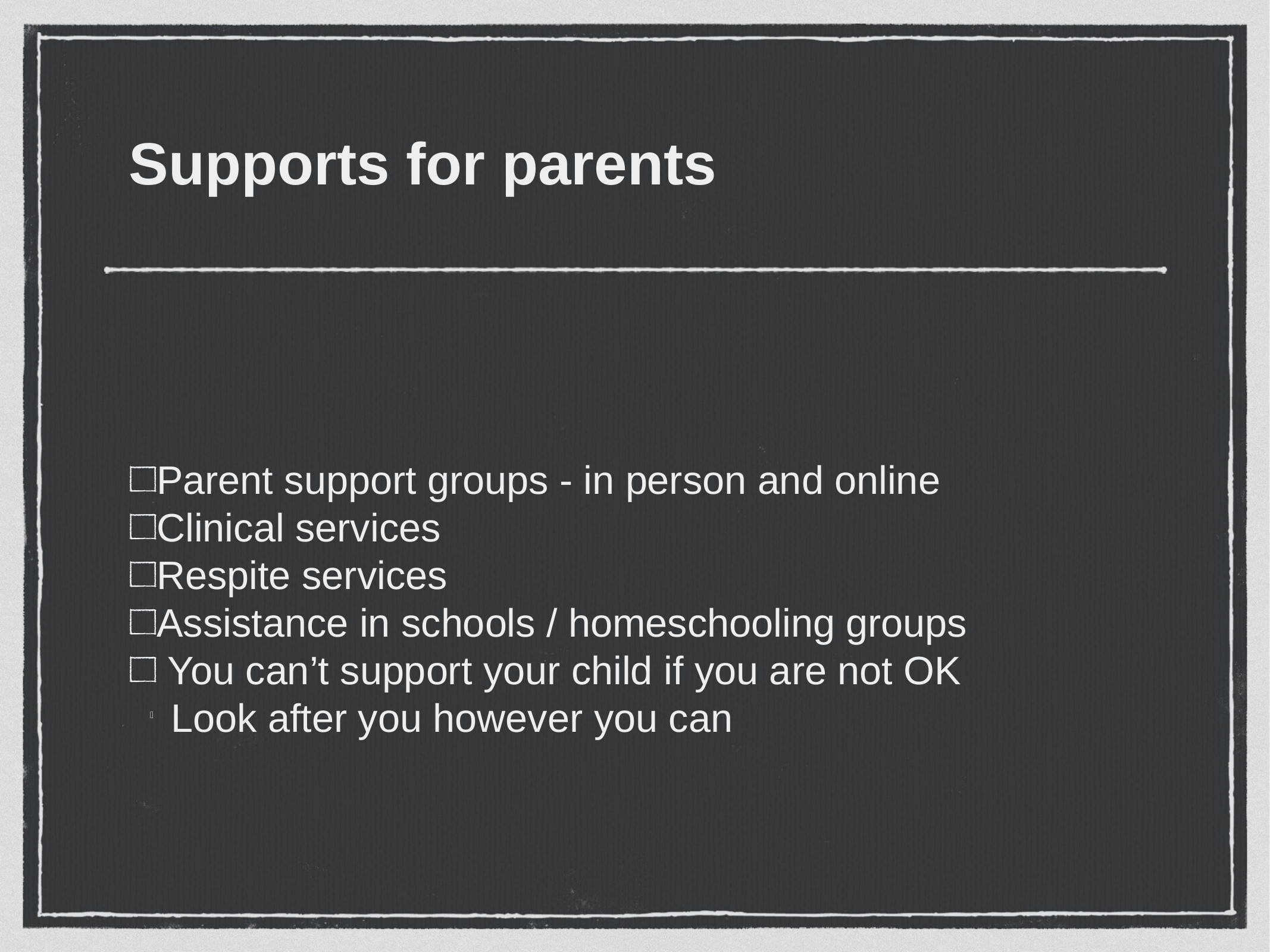

Supports for parents
Parent support groups - in person and online
Clinical services
Respite services
Assistance in schools / homeschooling groups
 You can’t support your child if you are not OK
Look after you however you can